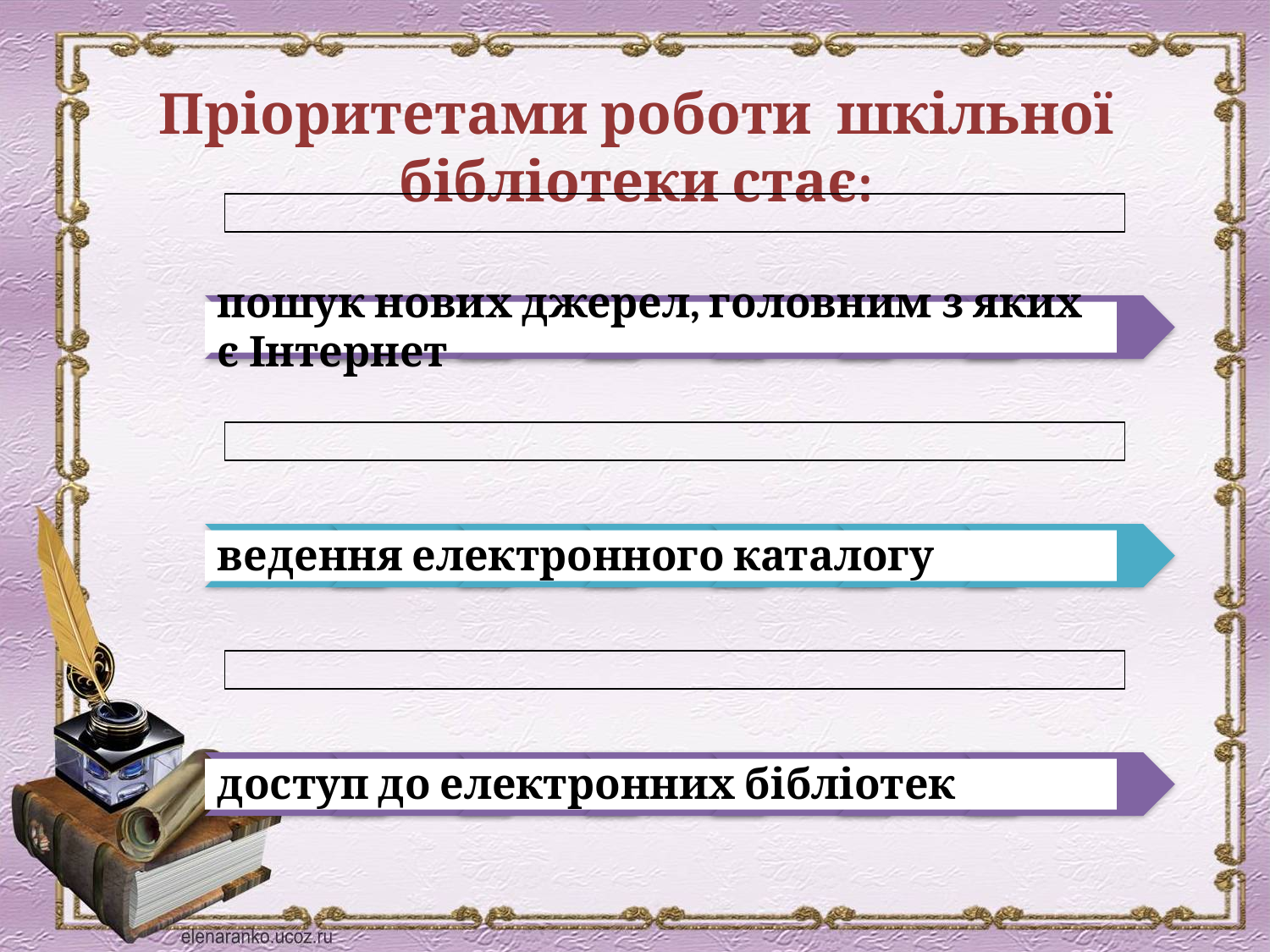

# Пріоритетами роботи  шкільної бібліотеки стає:
пошук нових джерел, головним з яких є Інтернет
ведення електронного каталогу
доступ до електронних бібліотек